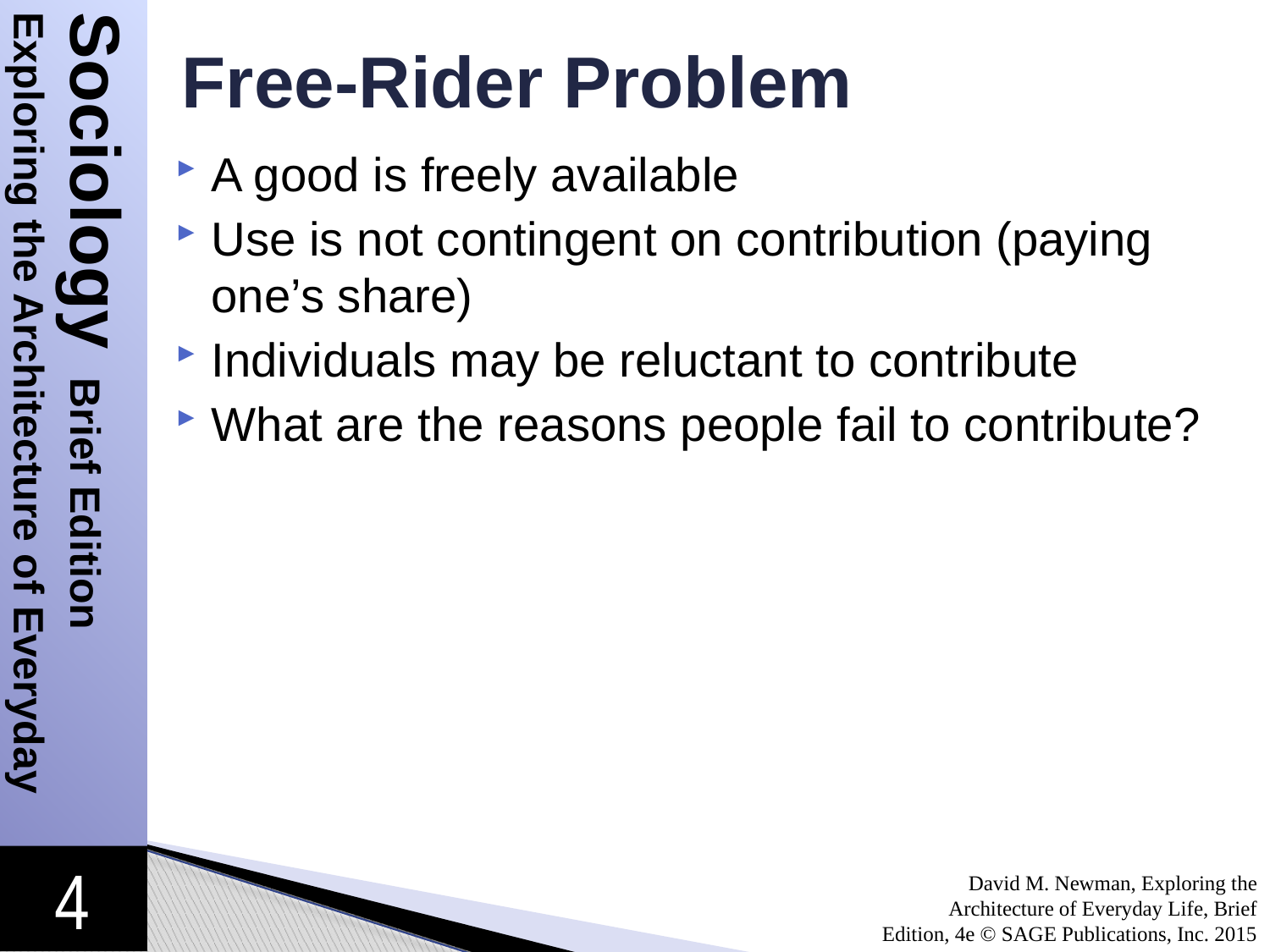

# Free-Rider Problem
A good is freely available
Use is not contingent on contribution (paying one’s share)
Individuals may be reluctant to contribute
What are the reasons people fail to contribute?
David M. Newman, Exploring the Architecture of Everyday Life, Brief Edition, 4e © SAGE Publications, Inc. 2015